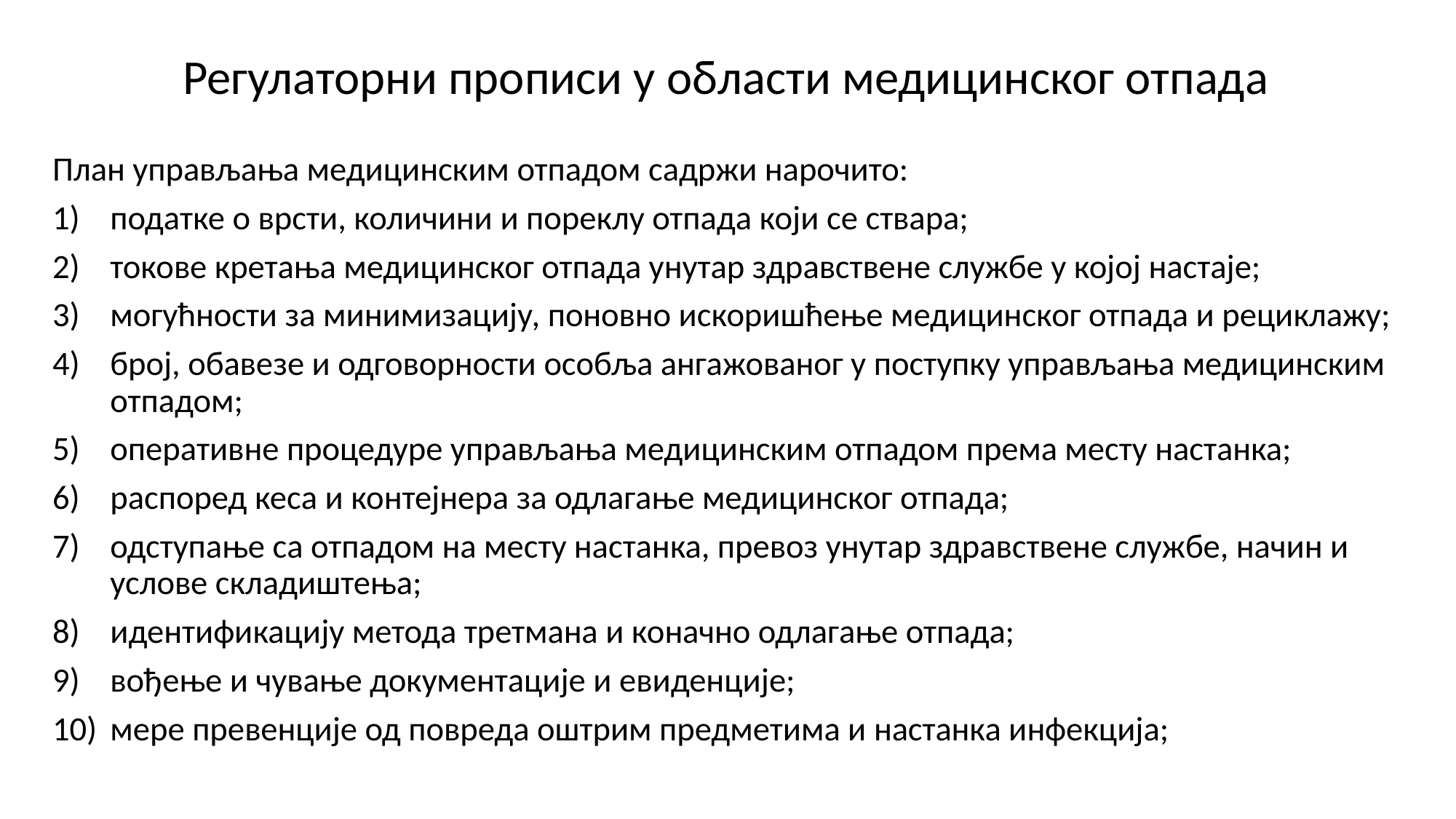

# Регулаторни прописи у области медицинског отпада
План управљања медицинским отпадом садржи нарочито:
податке о врсти, количини и пореклу отпада који се ствара;
токове кретања медицинског отпада унутар здравствене службе у којој настаје;
могућности за минимизацију, поновно искоришћење медицинског отпада и рециклажу;
број, обавезе и одговорности особља ангажованог у поступку управљања медицинским отпадом;
оперативне процедуре управљања медицинским отпадом према месту настанка;
распоред кеса и контејнера за одлагање медицинског отпада;
одступање са отпадом на месту настанка, превоз унутар здравствене службе, начин и услове складиштења;
идентификацију метода третмана и коначно одлагање отпада;
вођење и чување документације и евиденције;
мере превенције од повреда оштрим предметима и настанка инфекција;